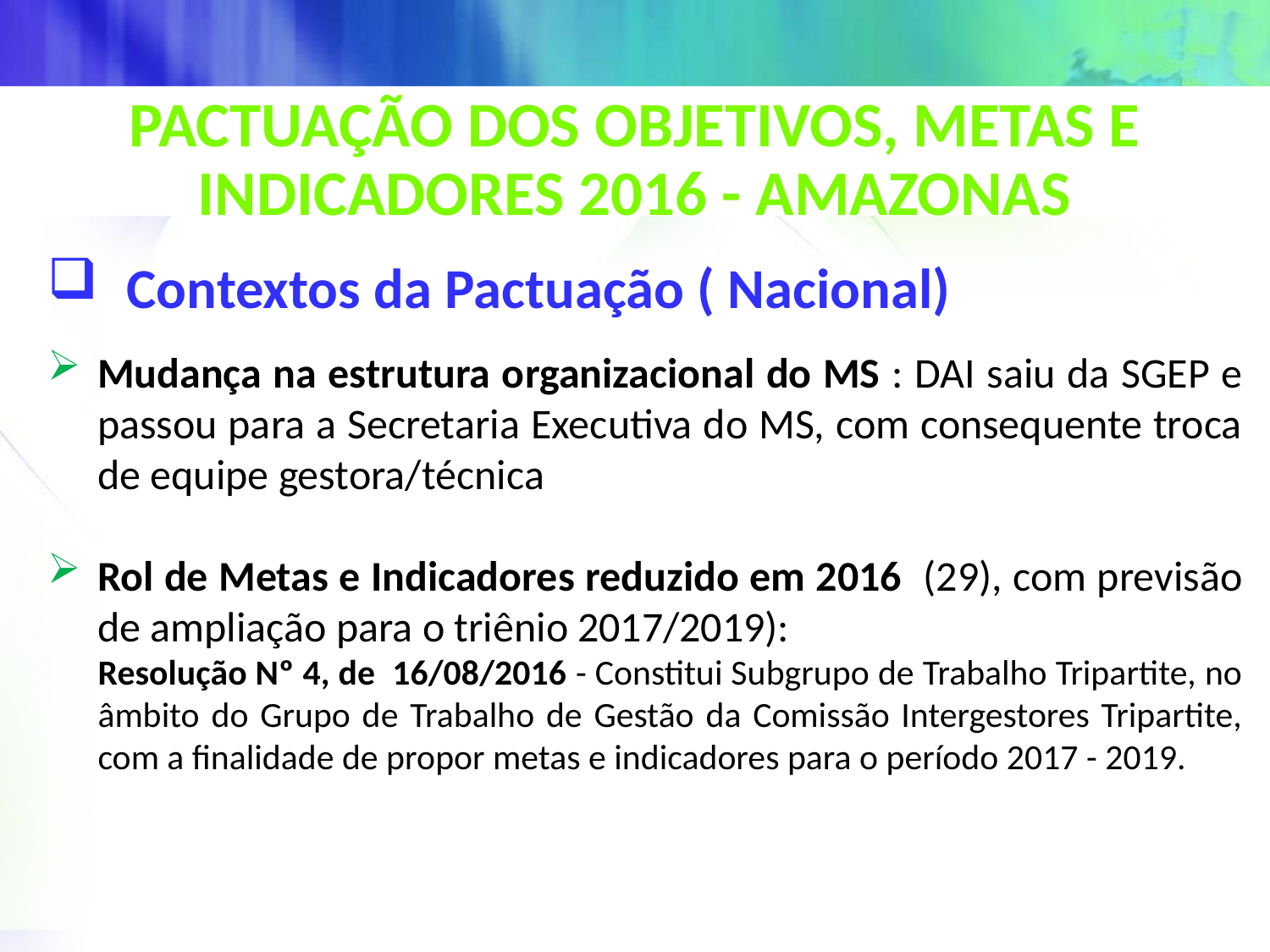

Pactuação dos Objetivos, Metas e Indicadores 2016 - amazonas
Contextos da Pactuação ( Nacional)

Mudança na estrutura organizacional do MS : DAI saiu da SGEP e passou para a Secretaria Executiva do MS, com consequente troca de equipe gestora/técnica

Rol de Metas e Indicadores reduzido em 2016  (29), com previsão de ampliação para o triênio 2017/2019):
Resolução Nº 4, de  16/08/2016 - Constitui Subgrupo de Trabalho Tripartite, no âmbito do Grupo de Trabalho de Gestão da Comissão Intergestores Tripartite, com a finalidade de propor metas e indicadores para o período 2017 - 2019.